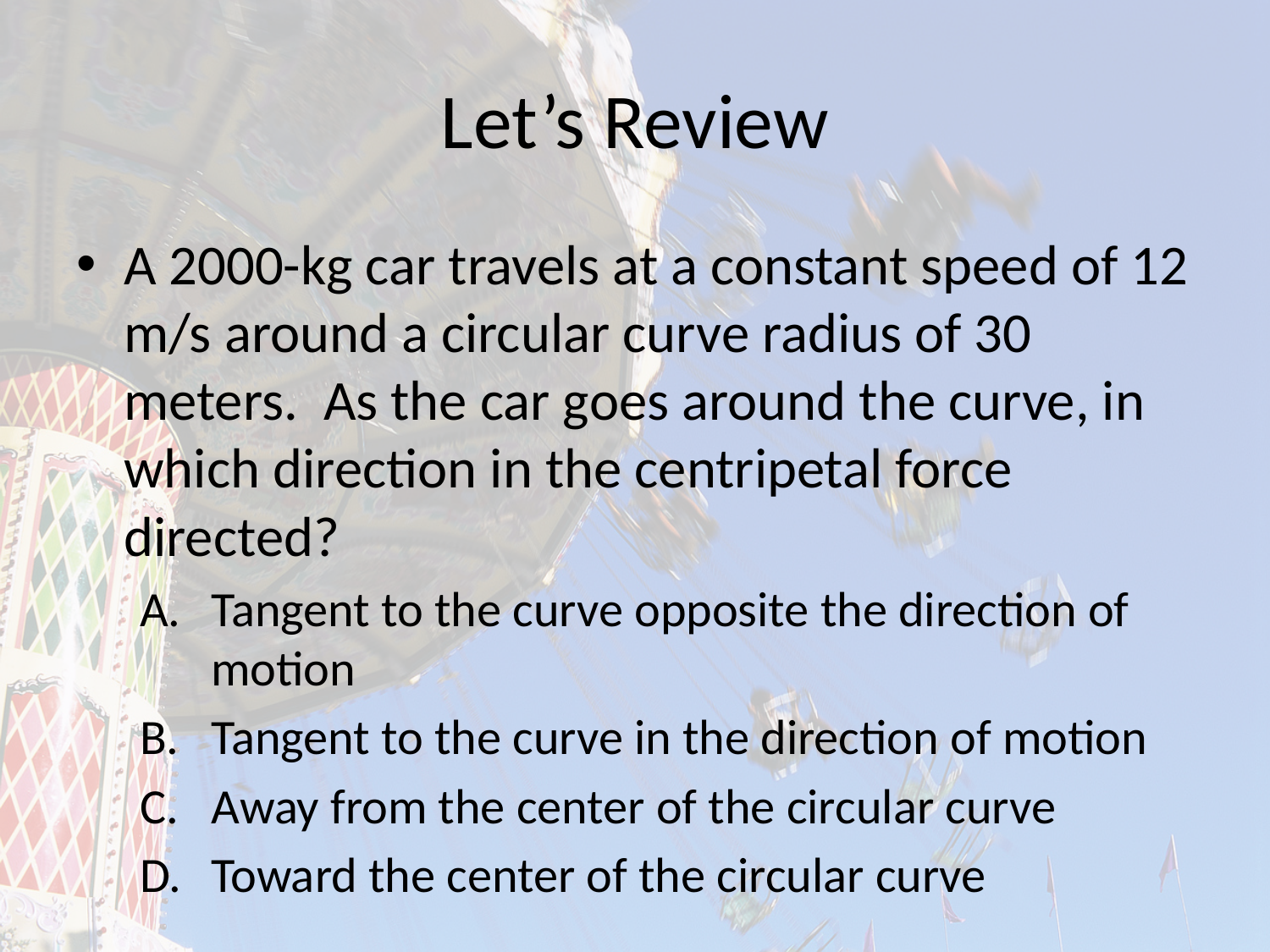

# Let’s Review
A 2000-kg car travels at a constant speed of 12 m/s around a circular curve radius of 30 meters.  As the car goes around the curve, in which direction in the centripetal force directed?
Tangent to the curve opposite the direction of motion
Tangent to the curve in the direction of motion
Away from the center of the circular curve
Toward the center of the circular curve